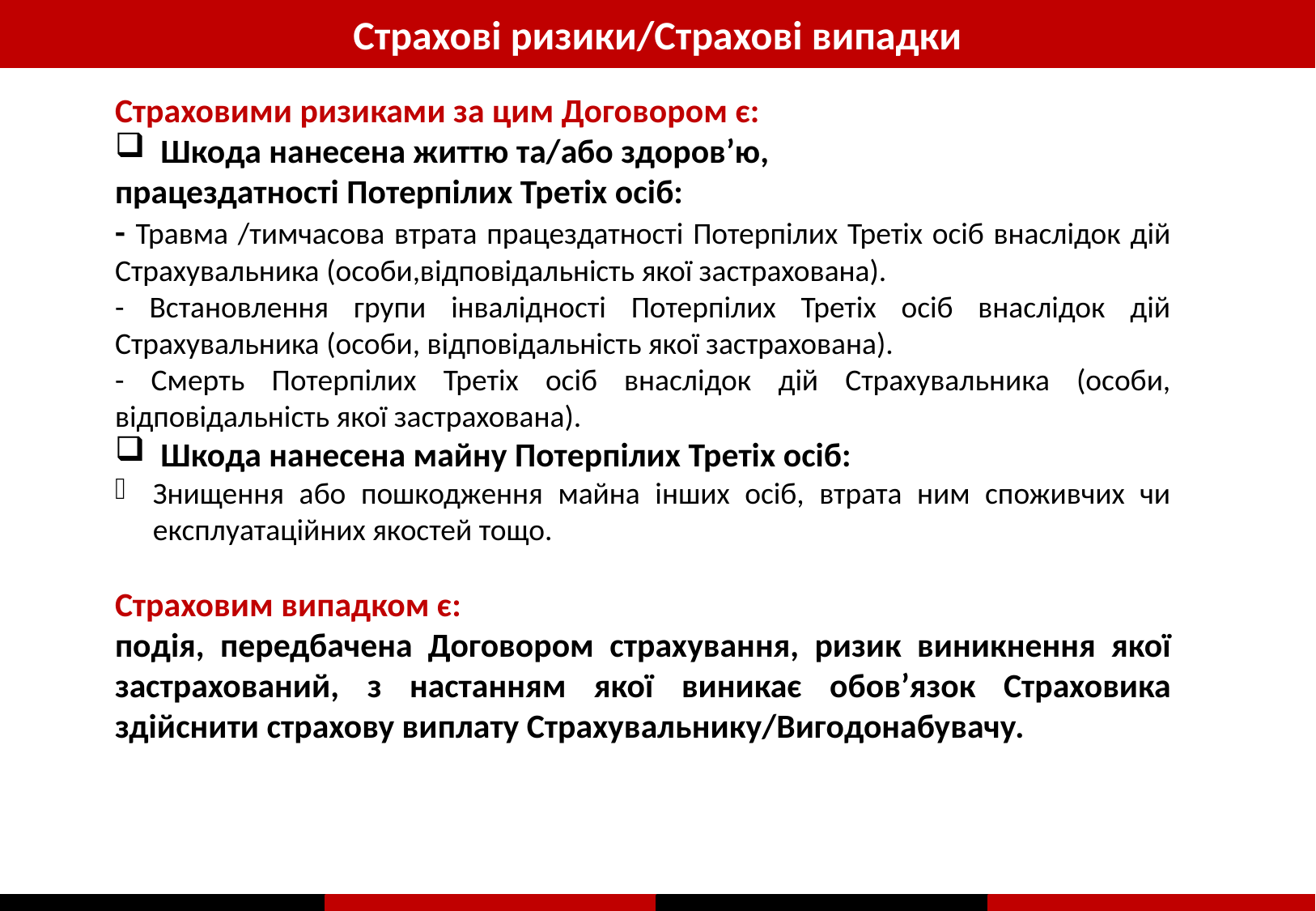

Страхові ризики/Страхові випадки
Страховими ризиками за цим Договором є:
Шкода нанесена життю та/або здоров’ю,
працездатності Потерпілих Третіх осіб:
- Травма /тимчасова втрата працездатності Потерпілих Третіх осіб внаслідок дій Страхувальника (особи,відповідальність якої застрахована).
- Встановлення групи інвалідності Потерпілих Третіх осіб внаслідок дій Страхувальника (особи, відповідальність якої застрахована).
- Смерть Потерпілих Третіх осіб внаслідок дій Страхувальника (особи, відповідальність якої застрахована).
Шкода нанесена майну Потерпілих Третіх осіб:
Знищення або пошкодження майна інших осіб, втрата ним споживчих чи експлуатаційних якостей тощо.

Страховим випадком є:
подія, передбачена Договором страхування, ризик виникнення якої застрахований, з настанням якої виникає обов’язок Страховика здійснити страхову виплату Страхувальнику/Вигодонабувачу.